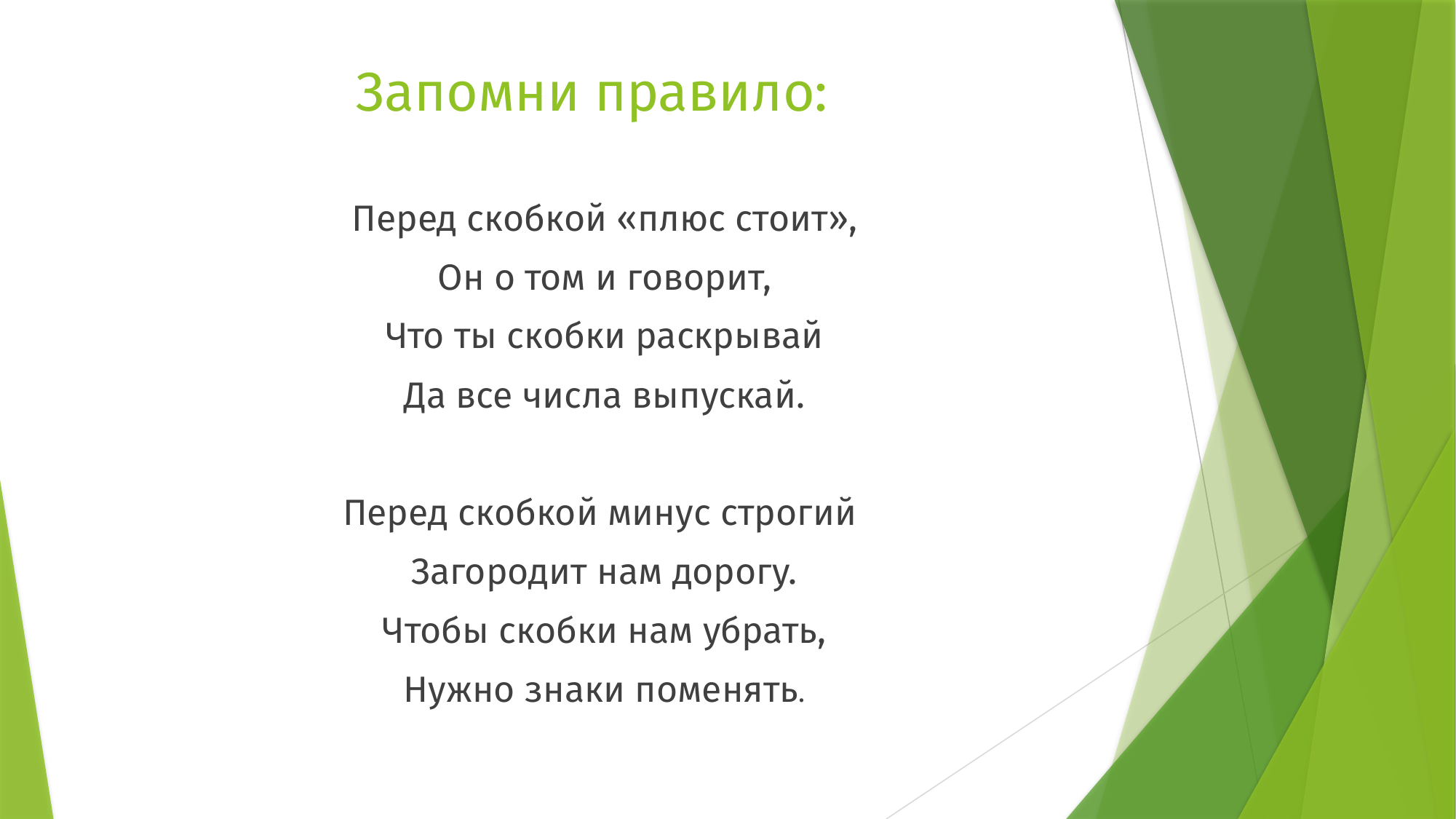

# Запомни правило:
Перед скобкой «плюс стоит»,
Он о том и говорит,
Что ты скобки раскрывай
Да все числа выпускай.

Перед скобкой минус строгий
Загородит нам дорогу.
Чтобы скобки нам убрать,
Нужно знаки поменять.